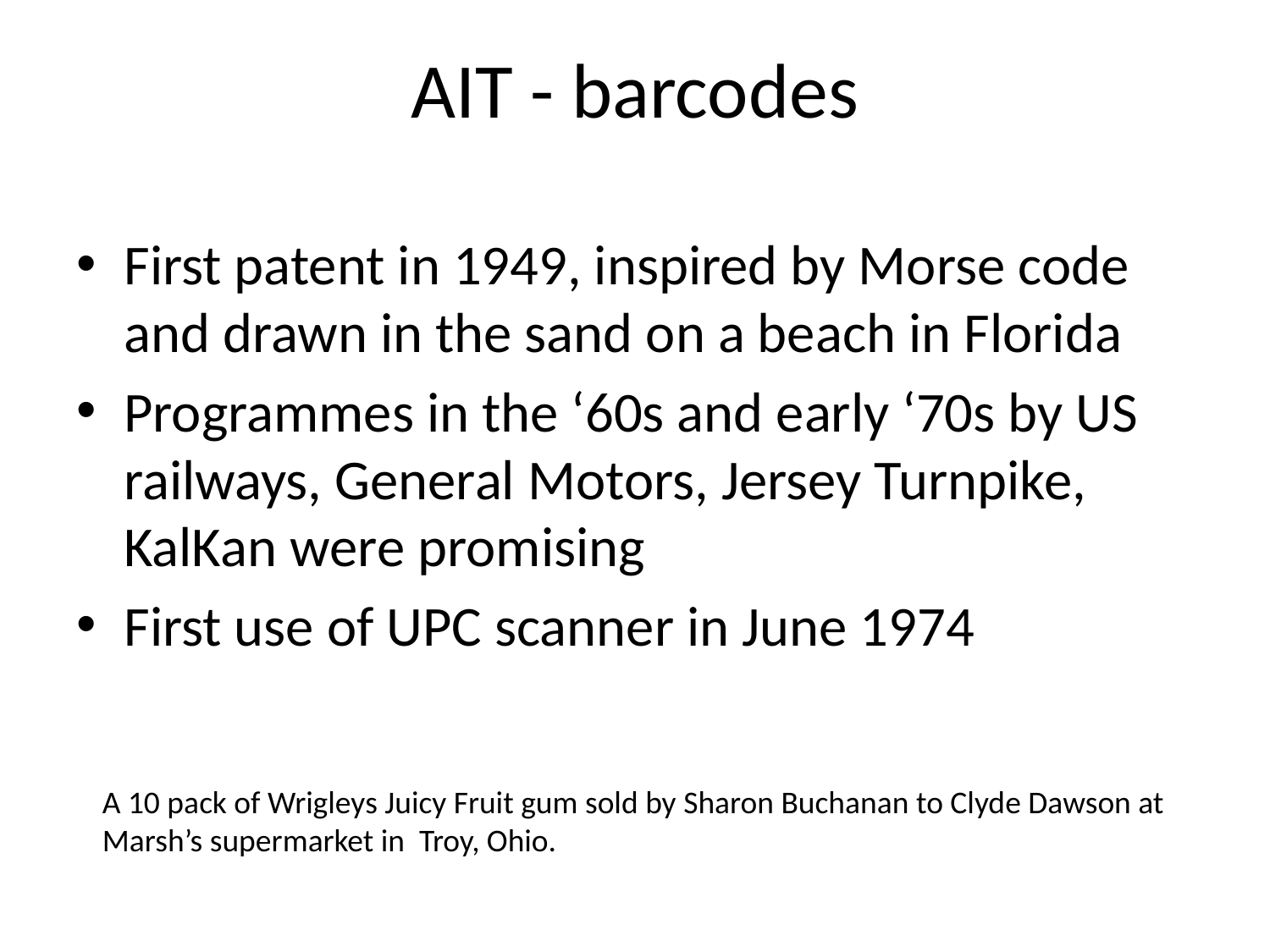

# AIT - barcodes
First patent in 1949, inspired by Morse code and drawn in the sand on a beach in Florida
Programmes in the ‘60s and early ‘70s by US railways, General Motors, Jersey Turnpike, KalKan were promising
First use of UPC scanner in June 1974
A 10 pack of Wrigleys Juicy Fruit gum sold by Sharon Buchanan to Clyde Dawson at Marsh’s supermarket in  Troy, Ohio.